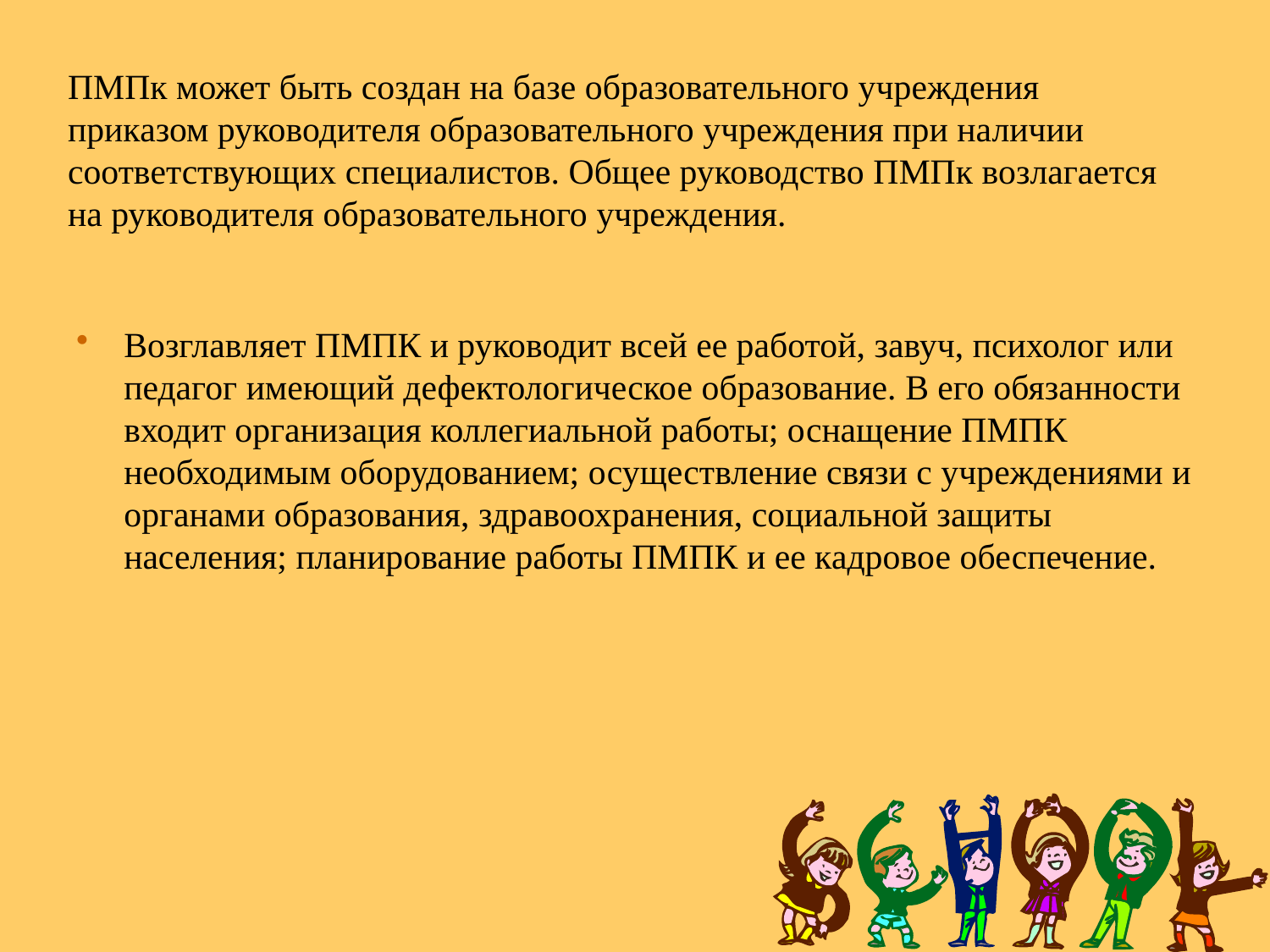

# ПМПк может быть создан на базе образовательного учреждения  приказом руководителя образовательного учреждения при наличии соответствующих специалистов. Общее руководство ПМПк возлагается на руководителя образовательного учреждения.
Возглавляет ПМПК и руководит всей ее работой, завуч, психолог или педагог имеющий дефектологическое образование. В его обязанности входит организация коллегиальной работы; оснащение ПМПК необходимым оборудованием; осуществление связи с учреждениями и органами образования, здравоохранения, социальной защиты населения; планирование работы ПМПК и ее кадровое обеспечение.